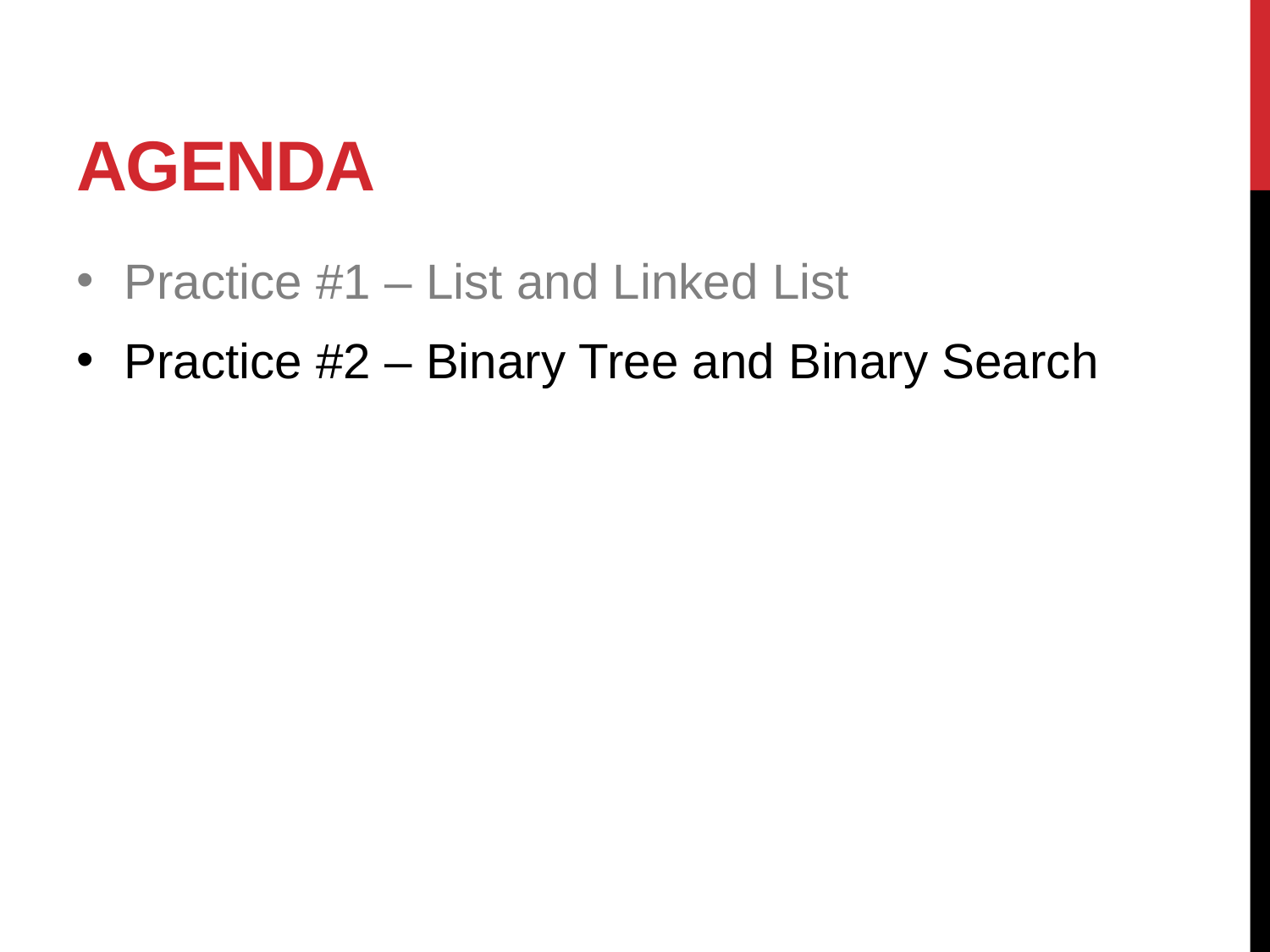

# Agenda
Practice #1 – List and Linked List
Practice #2 – Binary Tree and Binary Search